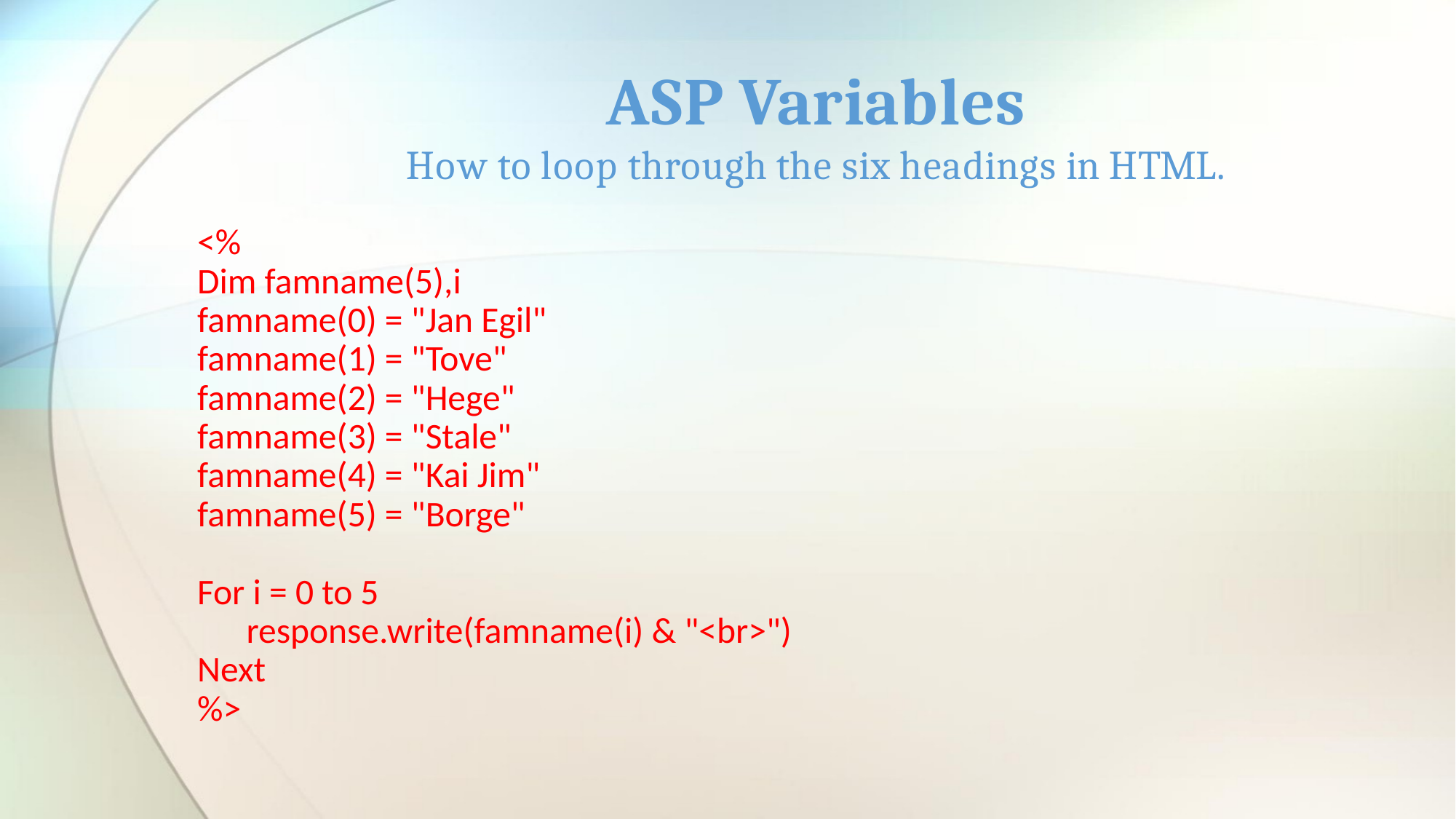

# ASP Variables How to loop through the six headings in HTML.
<%
Dim famname(5),i
famname(0) = "Jan Egil"
famname(1) = "Tove"
famname(2) = "Hege"
famname(3) = "Stale"
famname(4) = "Kai Jim"
famname(5) = "Borge"
For i = 0 to 5
      response.write(famname(i) & "<br>")
Next
%>